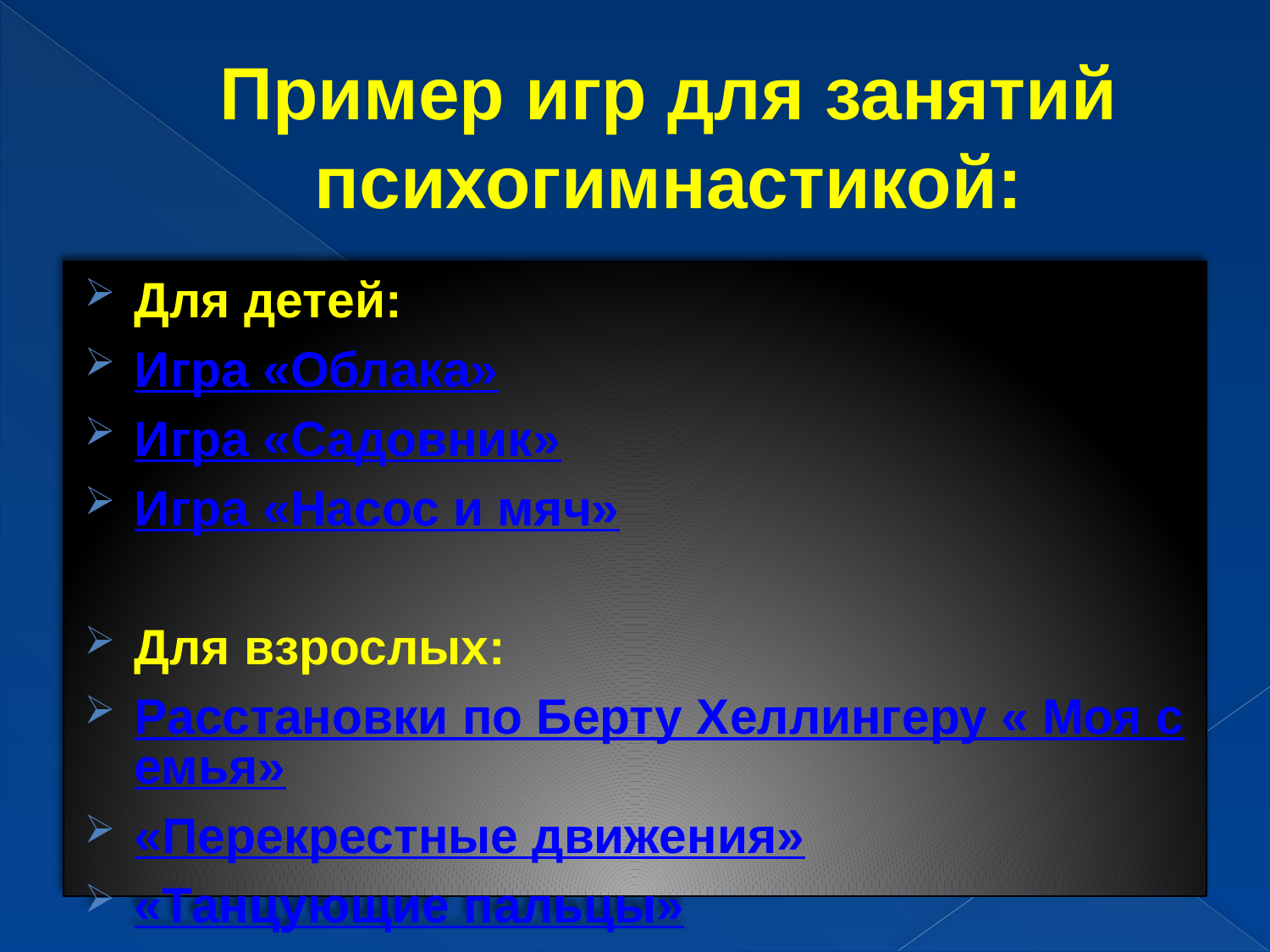

# Пример игр для занятий психогимнастикой:
Для детей:
Игра «Облака»
Игра «Садовник»
Игра «Насос и мяч»

Для взрослых:
Расстановки по Берту Хеллингеру « Моя семья»
«Перекрестные движения»
«Танцующие пальцы»